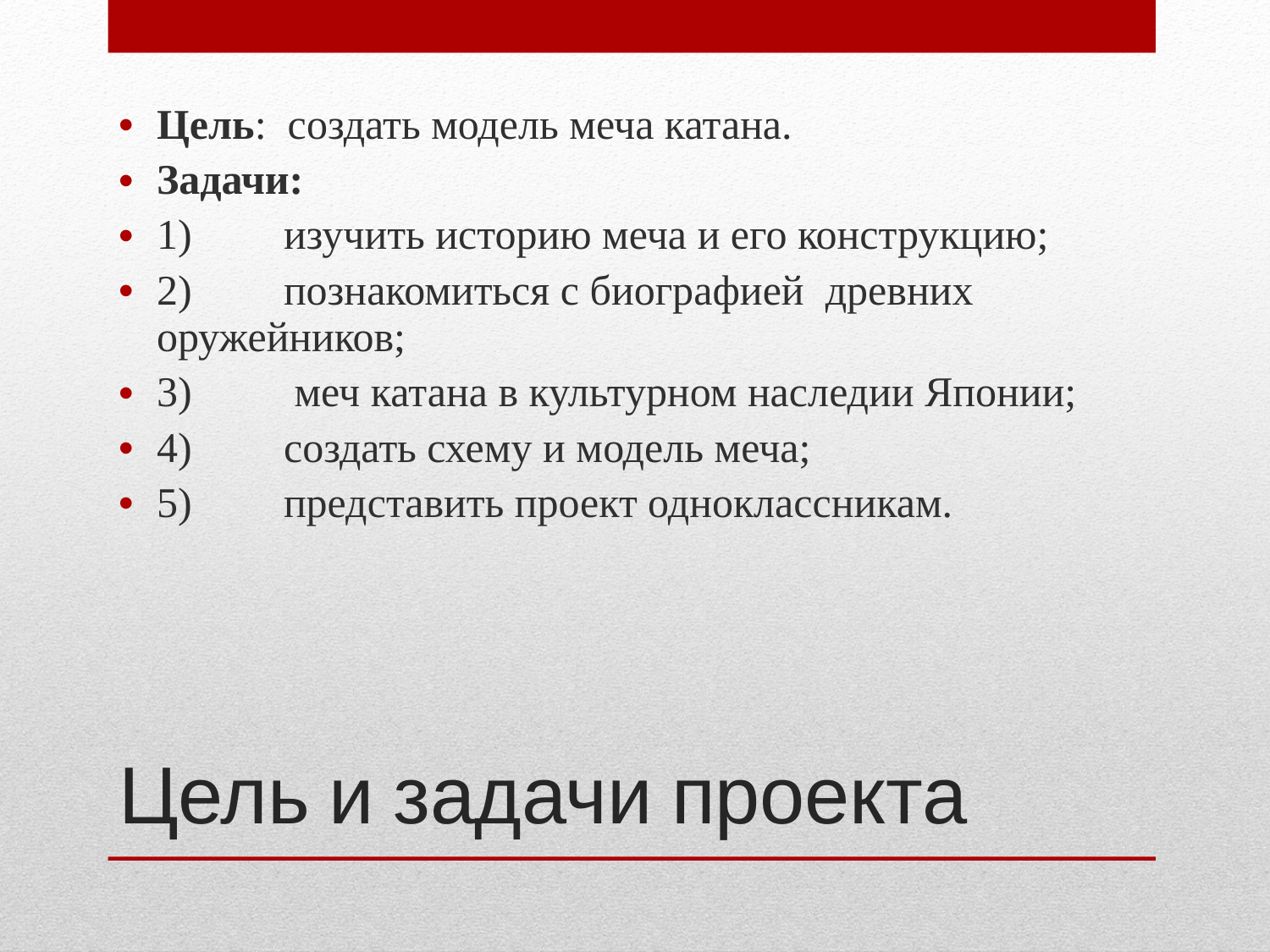

Цель:  создать модель меча катана.
Задачи:
1)	изучить историю меча и его конструкцию;
2)	познакомиться с биографией  древних оружейников;
3)	 меч катана в культурном наследии Японии;
4)	создать схему и модель меча;
5)	представить проект одноклассникам.

# Цель и задачи проекта